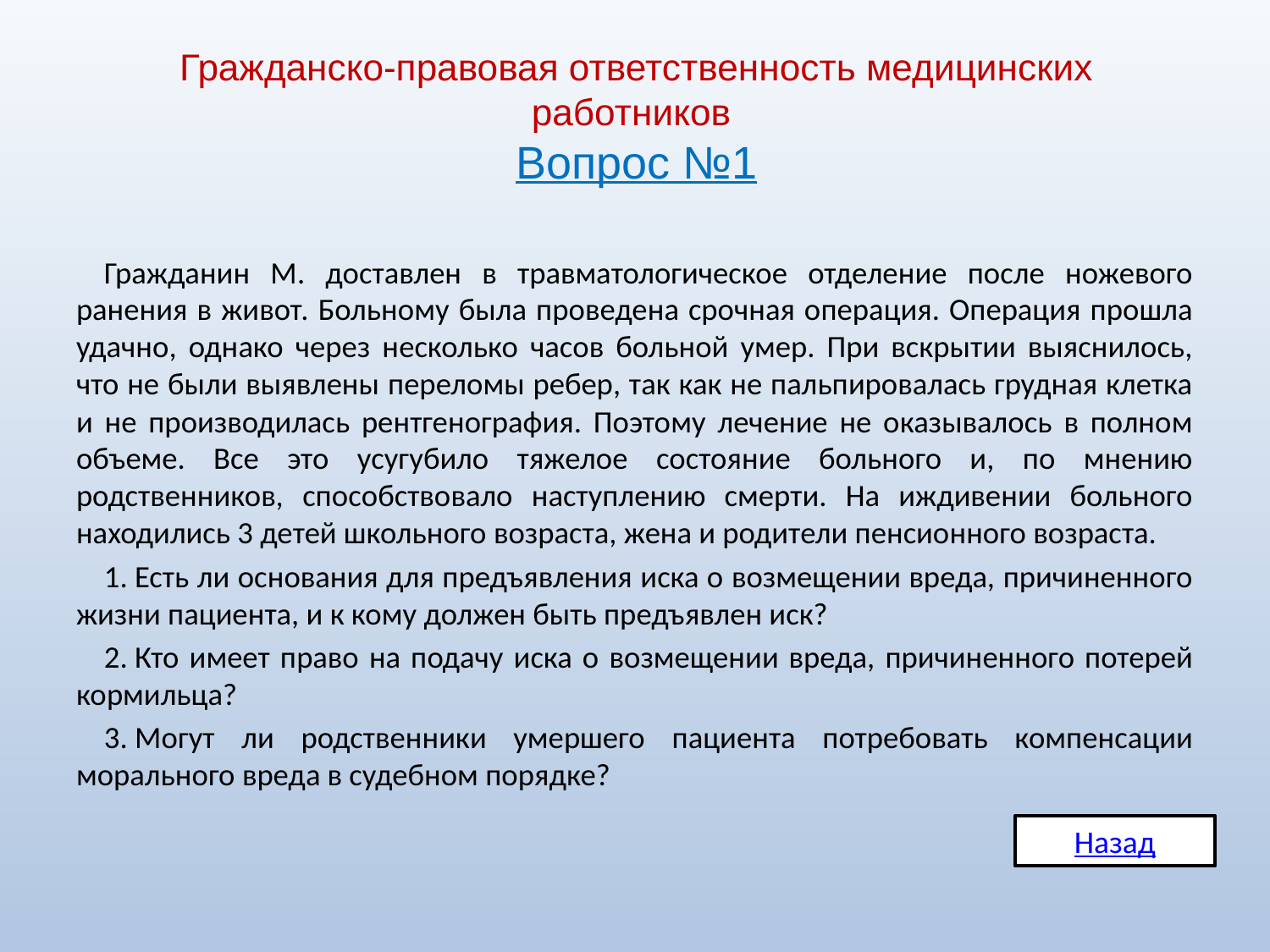

# Гражданско-правовая ответственность медицинских работников Вопрос №1
	Гражданин М. доставлен в травматологическое отделение после ножевого ранения в живот. Больному была проведена срочная операция. Операция прошла удачно, однако через несколько часов больной умер. При вскрытии выяснилось, что не были выявлены переломы ребер, так как не пальпировалась грудная клетка и не производилась рентгенография. Поэтому лечение не оказывалось в полном объеме. Все это усугубило тяжелое состояние больного и, по мнению родственников, способствовало наступлению смерти. На иждивении больного находились 3 детей школьного возраста, жена и родители пенсионного возраста.
	1. Есть ли основания для предъявления иска о возмещении вреда, причиненного жизни пациента, и к кому должен быть предъявлен иск?
	2. Кто имеет право на подачу иска о возмещении вреда, причиненного потерей кормильца?
	3. Могут ли родственники умершего пациента потребовать компенсации морального вреда в судебном порядке?

Назад